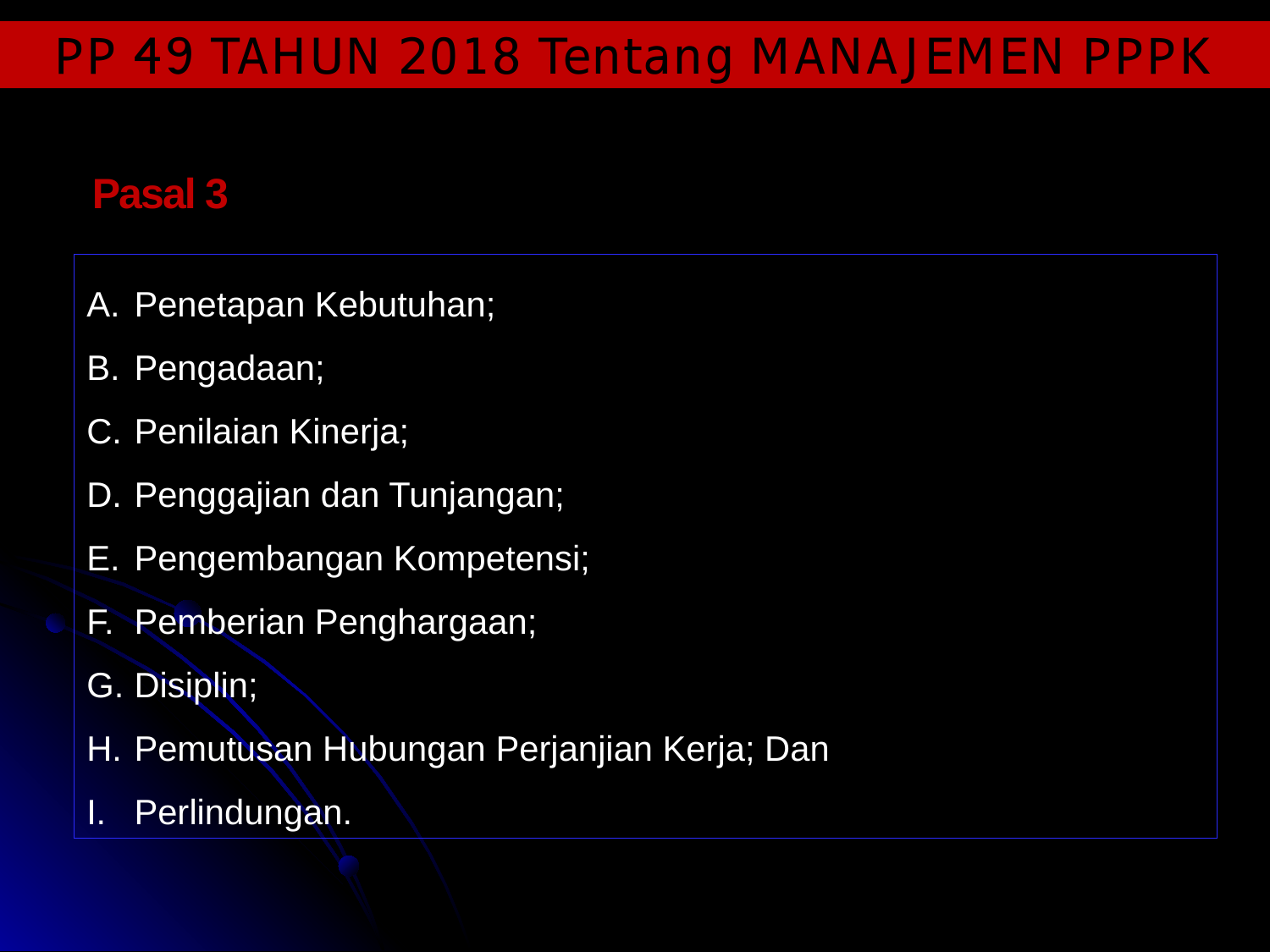

PP 49 TAHUN 2018 Tentang MANAJEMEN PPPK
#
Pasal 3
Penetapan Kebutuhan;
Pengadaan;
Penilaian Kinerja;
Penggajian dan Tunjangan;
Pengembangan Kompetensi;
Pemberian Penghargaan;
Disiplin;
Pemutusan Hubungan Perjanjian Kerja; Dan
Perlindungan.